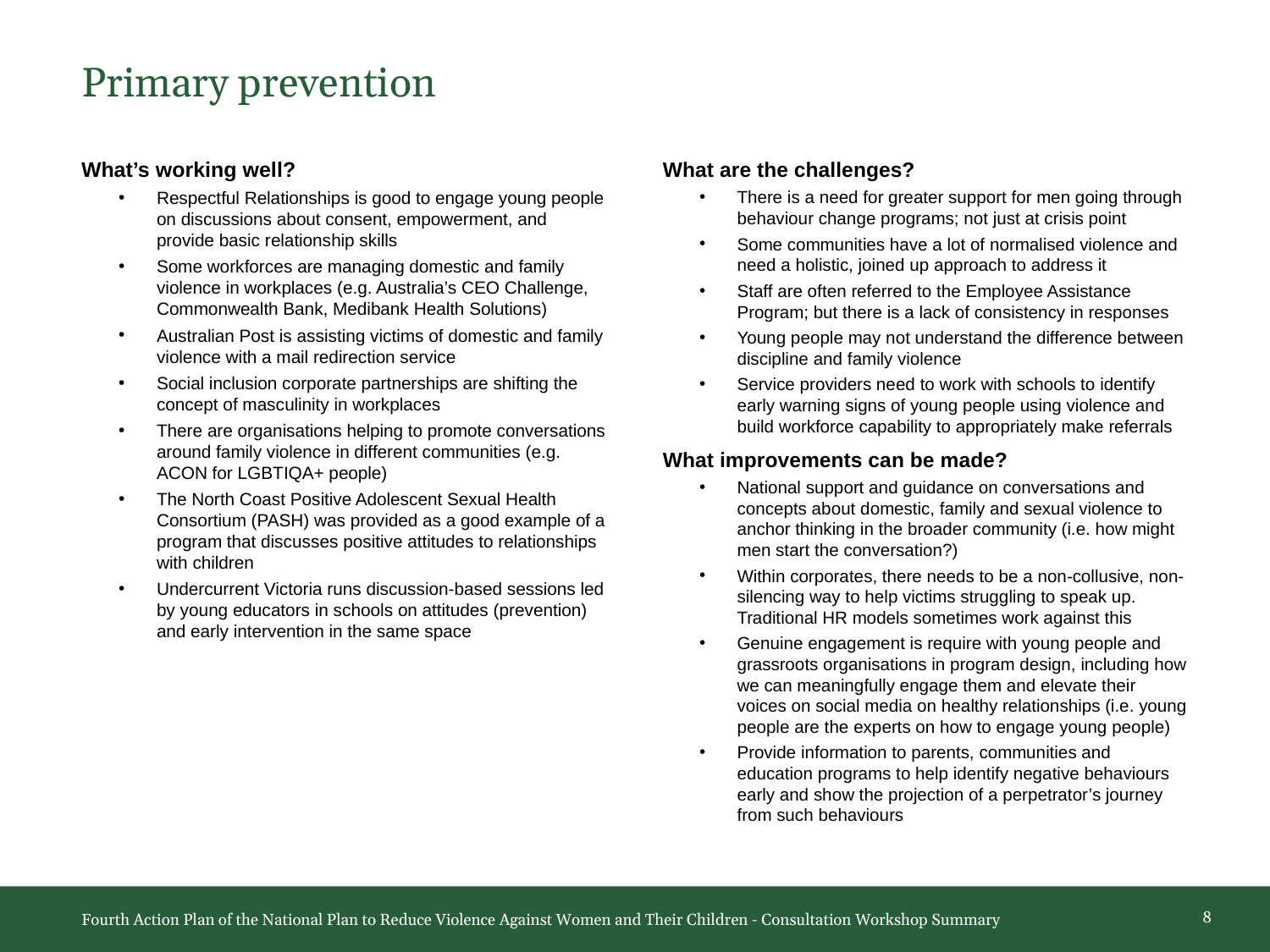

# Primary prevention
What’s working well?
Respectful Relationships is good to engage young people on discussions about consent, empowerment, and provide basic relationship skills
Some workforces are managing domestic and family violence in workplaces (e.g. Australia’s CEO Challenge, Commonwealth Bank, Medibank Health Solutions)
Australian Post is assisting victims of domestic and family violence with a mail redirection service
Social inclusion corporate partnerships are shifting the concept of masculinity in workplaces
There are organisations helping to promote conversations around family violence in different communities (e.g. ACON for LGBTIQA+ people)
The North Coast Positive Adolescent Sexual Health Consortium (PASH) was provided as a good example of a program that discusses positive attitudes to relationships with children
Undercurrent Victoria runs discussion-based sessions led by young educators in schools on attitudes (prevention) and early intervention in the same space
What are the challenges?
There is a need for greater support for men going through behaviour change programs; not just at crisis point
Some communities have a lot of normalised violence and need a holistic, joined up approach to address it
Staff are often referred to the Employee Assistance Program; but there is a lack of consistency in responses
Young people may not understand the difference between discipline and family violence
Service providers need to work with schools to identify early warning signs of young people using violence and build workforce capability to appropriately make referrals
What improvements can be made?
National support and guidance on conversations and concepts about domestic, family and sexual violence to anchor thinking in the broader community (i.e. how might men start the conversation?)
Within corporates, there needs to be a non-collusive, non-silencing way to help victims struggling to speak up. Traditional HR models sometimes work against this
Genuine engagement is require with young people and grassroots organisations in program design, including how we can meaningfully engage them and elevate their voices on social media on healthy relationships (i.e. young people are the experts on how to engage young people)
Provide information to parents, communities and education programs to help identify negative behaviours early and show the projection of a perpetrator’s journey from such behaviours
8
Fourth Action Plan of the National Plan to Reduce Violence Against Women and Their Children - Consultation Workshop Summary